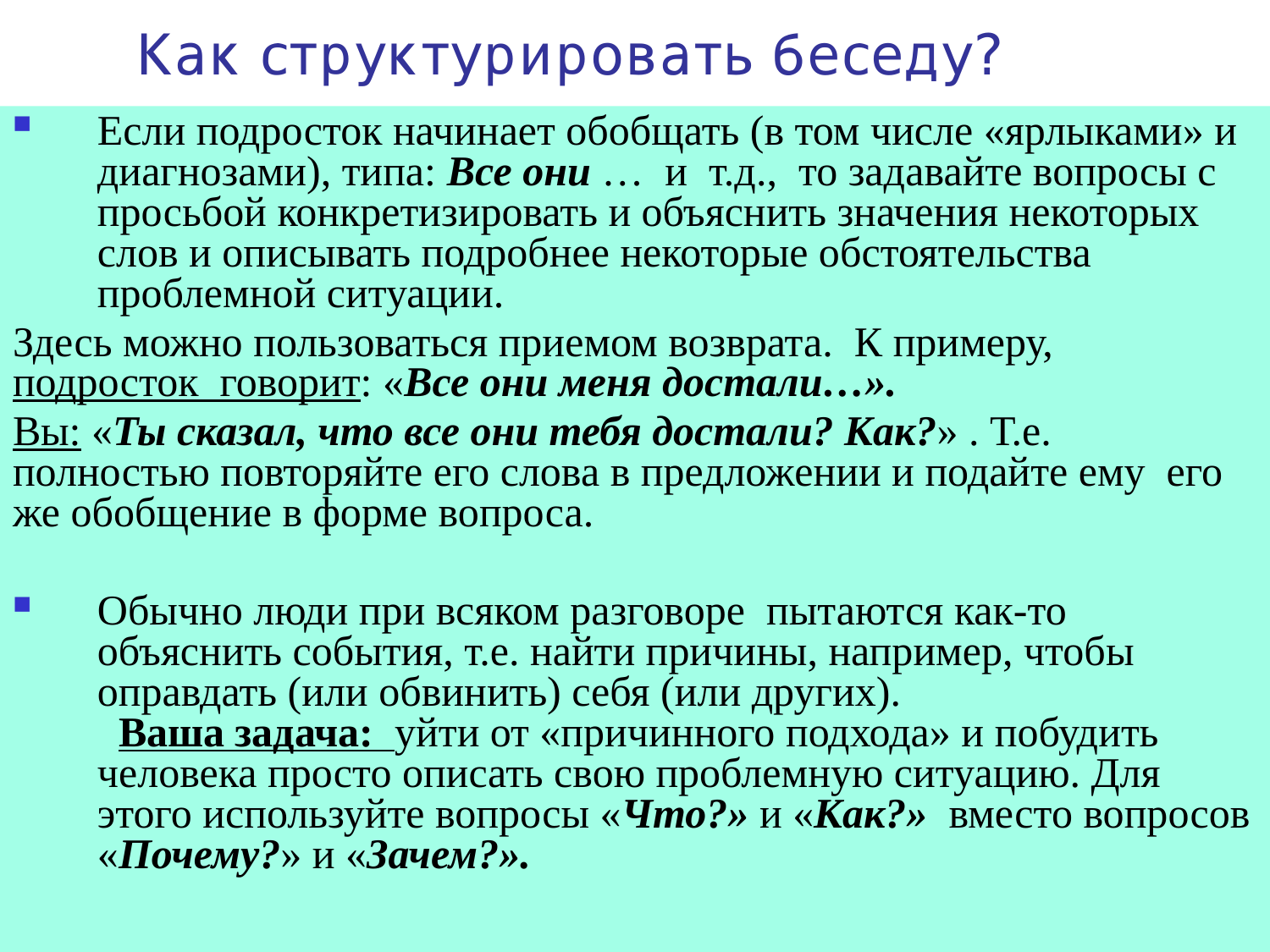

# Как структурировать беседу?
Если подросток начинает обобщать (в том числе «ярлыками» и диагнозами), типа: Все они …  и  т.д.,  то задавайте вопросы с просьбой конкретизировать и объяснить значения некоторых слов и описывать подробнее некоторые обстоятельства проблемной ситуации.
Здесь можно пользоваться приемом возврата.  К примеру,  подросток  говорит: «Все они меня достали…».
Вы: «Ты сказал, что все они тебя достали? Как?» . Т.е. полностью повторяйте его слова в предложении и подайте ему  его же обобщение в форме вопроса.

Обычно люди при всяком разговоре  пытаются как-то объяснить со­бытия, т.е. найти причины, например, чтобы оправдать (или обви­нить) себя (или других).                                    Ваша задача:  уйти от «причинного подхода» и побудить человека просто описать свою проблемную ситу­ацию. Для этого используйте вопросы «Что?» и «Как?»  вместо вопросов «Почему?» и «Зачем?».